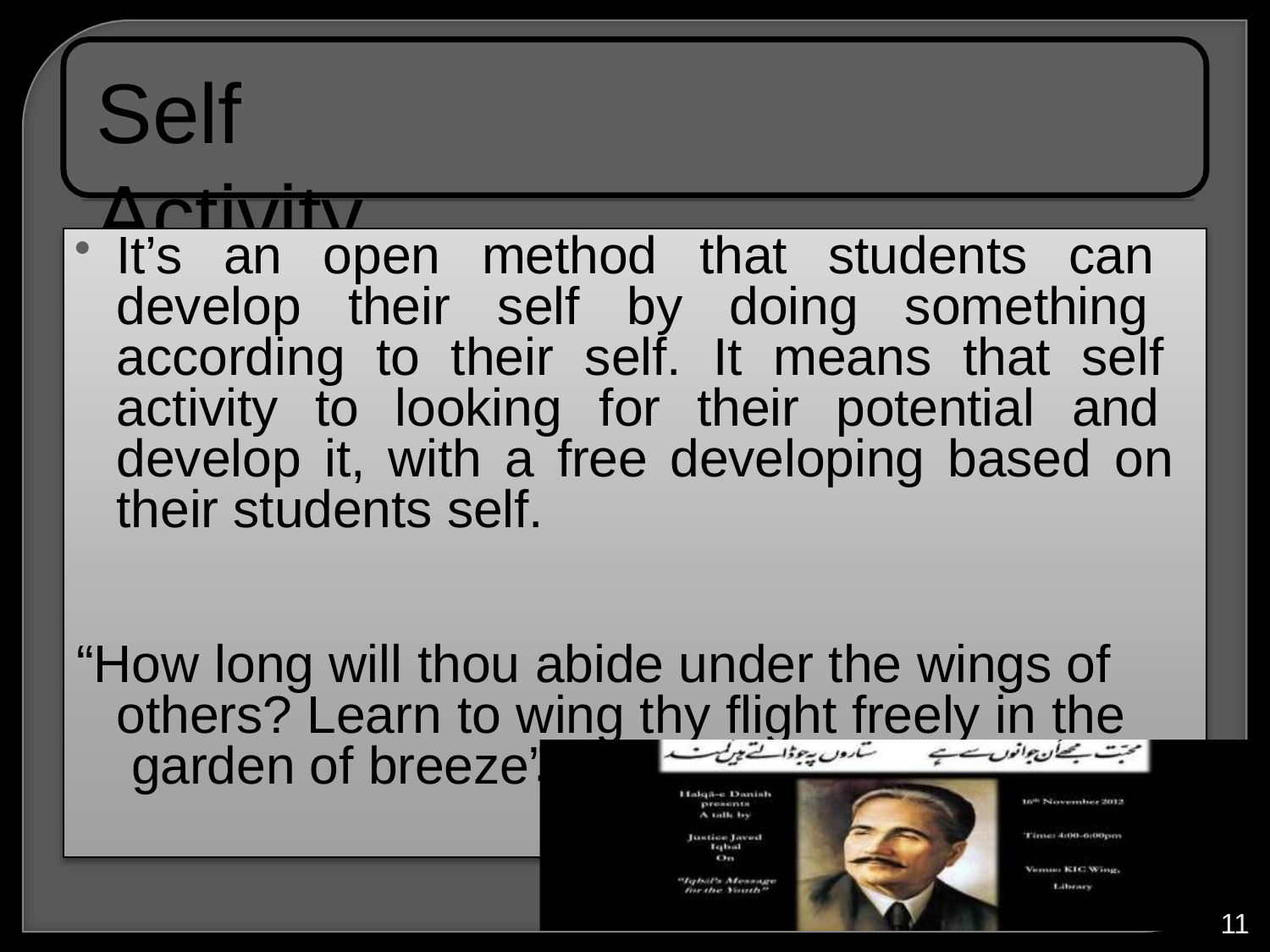

# Self Activity

It’s an open method that students can  develop their self by doing something  according to their self. It means that self  activity to looking for their potential and  develop it, with a free developing based on  their students self.

“How long will thou abide under the wings of  others? Learn to wing thy flight freely in the  garden of breeze”

.

11